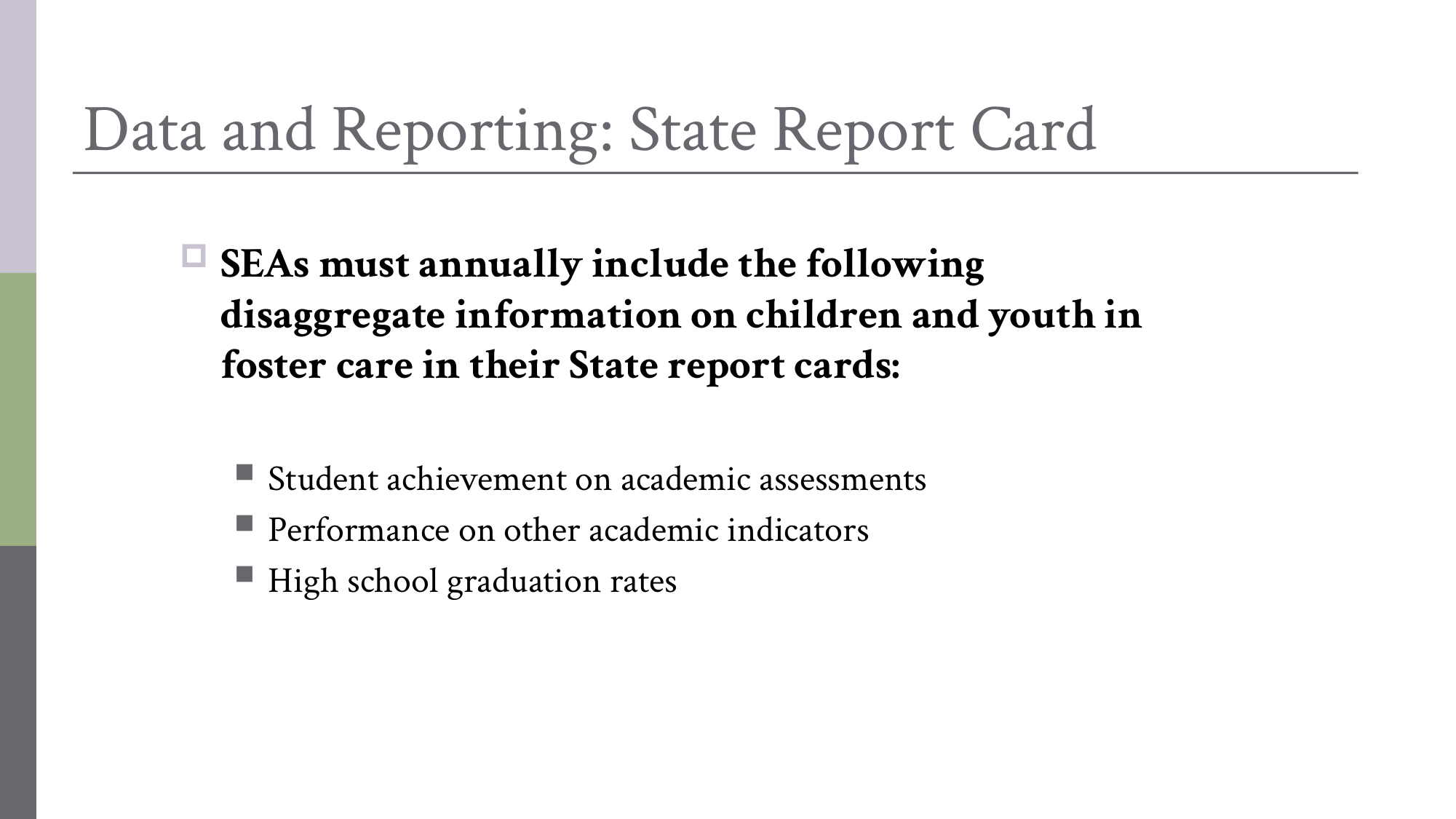

# Data and Reporting: State Report Card
SEAs must annually include the following disaggregate information on children and youth in foster care in their State report cards:

Student achievement on academic assessments
Performance on other academic indicators
High school graduation rates